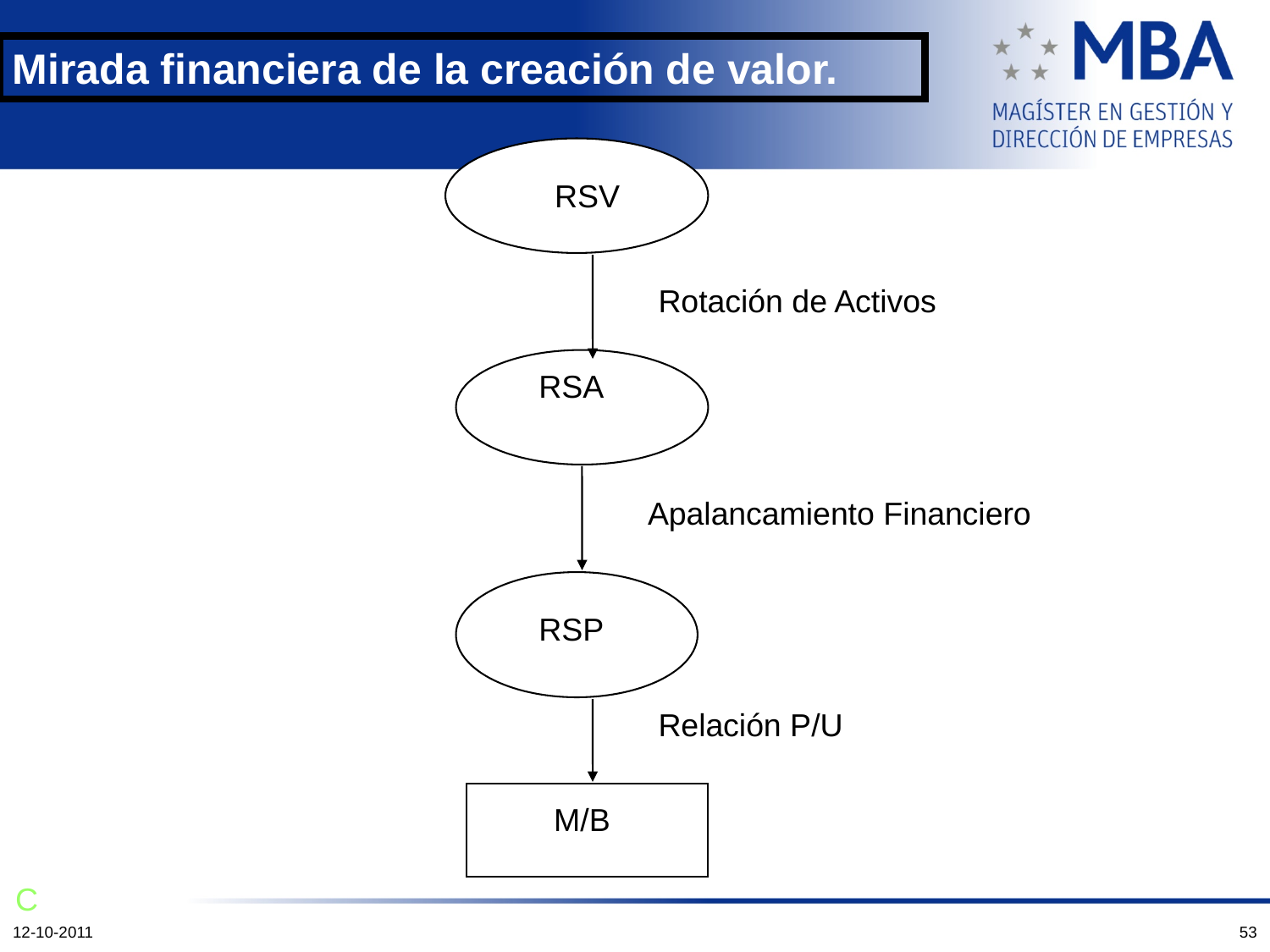

Mirada financiera de la creación de valor.

RSV

Rotación de Activos

RSA

Apalancamiento Financiero

RSP
Relación P/U

M/B
C

12-10-2011
53